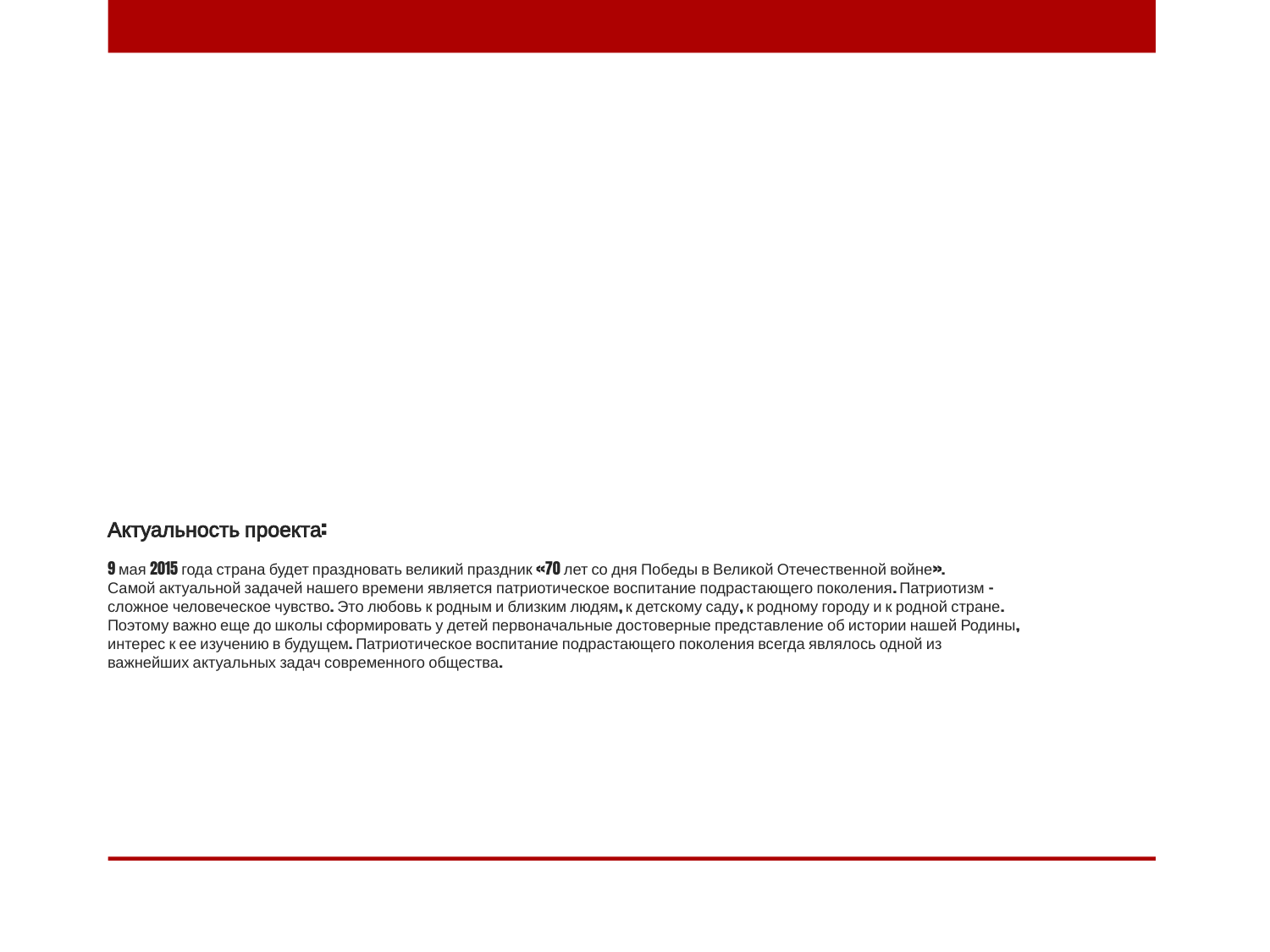

# Актуальность проекта: 9 мая 2015 года страна будет праздновать великий праздник «70 лет со дня Победы в Великой Отечественной войне». Самой актуальной задачей нашего времени является патриотическое воспитание подрастающего поколения. Патриотизм – сложное человеческое чувство. Это любовь к родным и близким людям, к детскому саду, к родному городу и к родной стране. Поэтому важно еще до школы сформировать у детей первоначальные достоверные представление об истории нашей Родины, интерес к ее изучению в будущем. Патриотическое воспитание подрастающего поколения всегда являлось одной из важнейших актуальных задач современного общества.